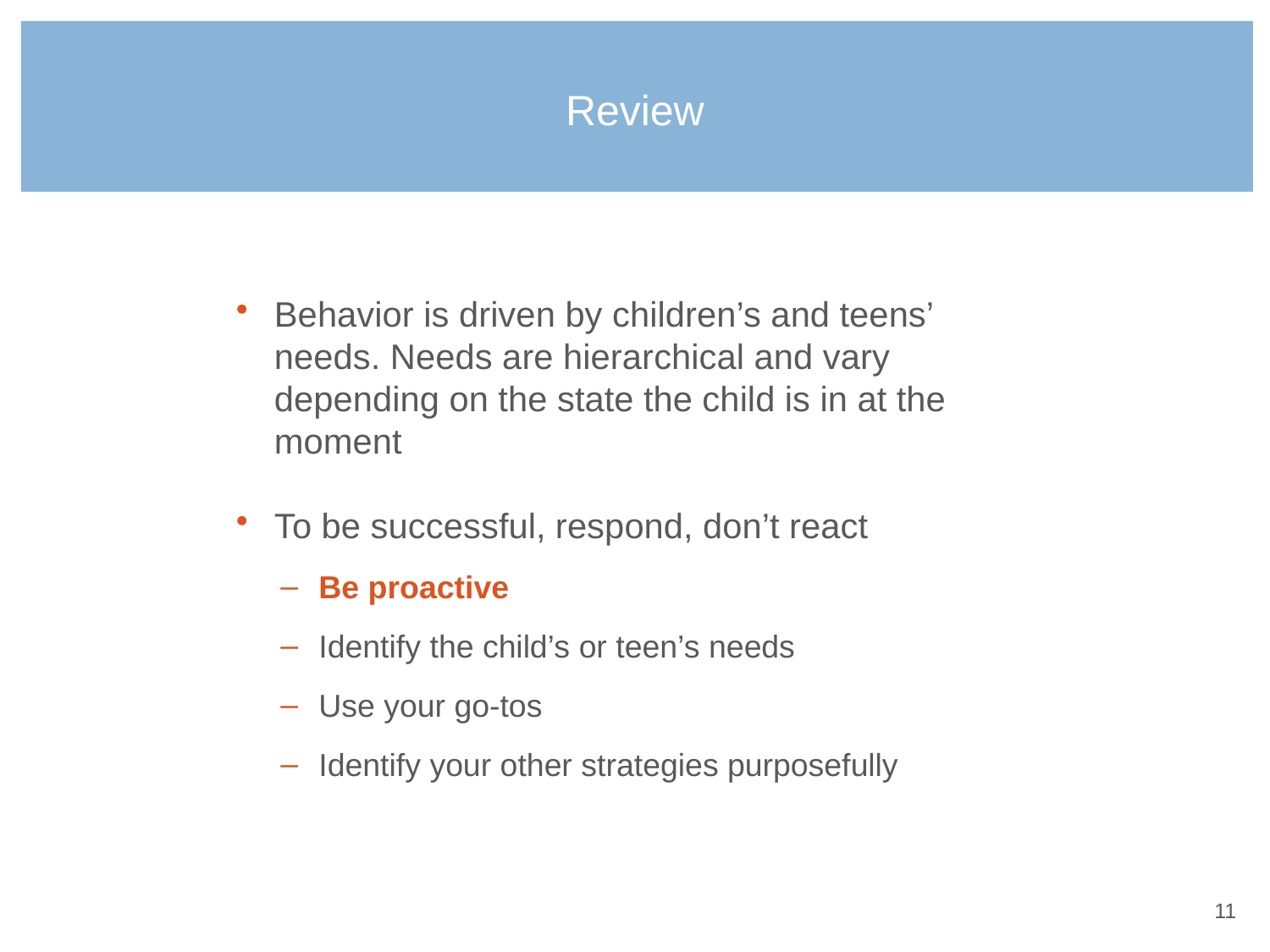

# Review
Behavior is driven by children’s and teens’ needs. Needs are hierarchical and vary depending on the state the child is in at the moment
To be successful, respond, don’t react
Be proactive
Identify the child’s or teen’s needs
Use your go-tos
Identify your other strategies purposefully

11